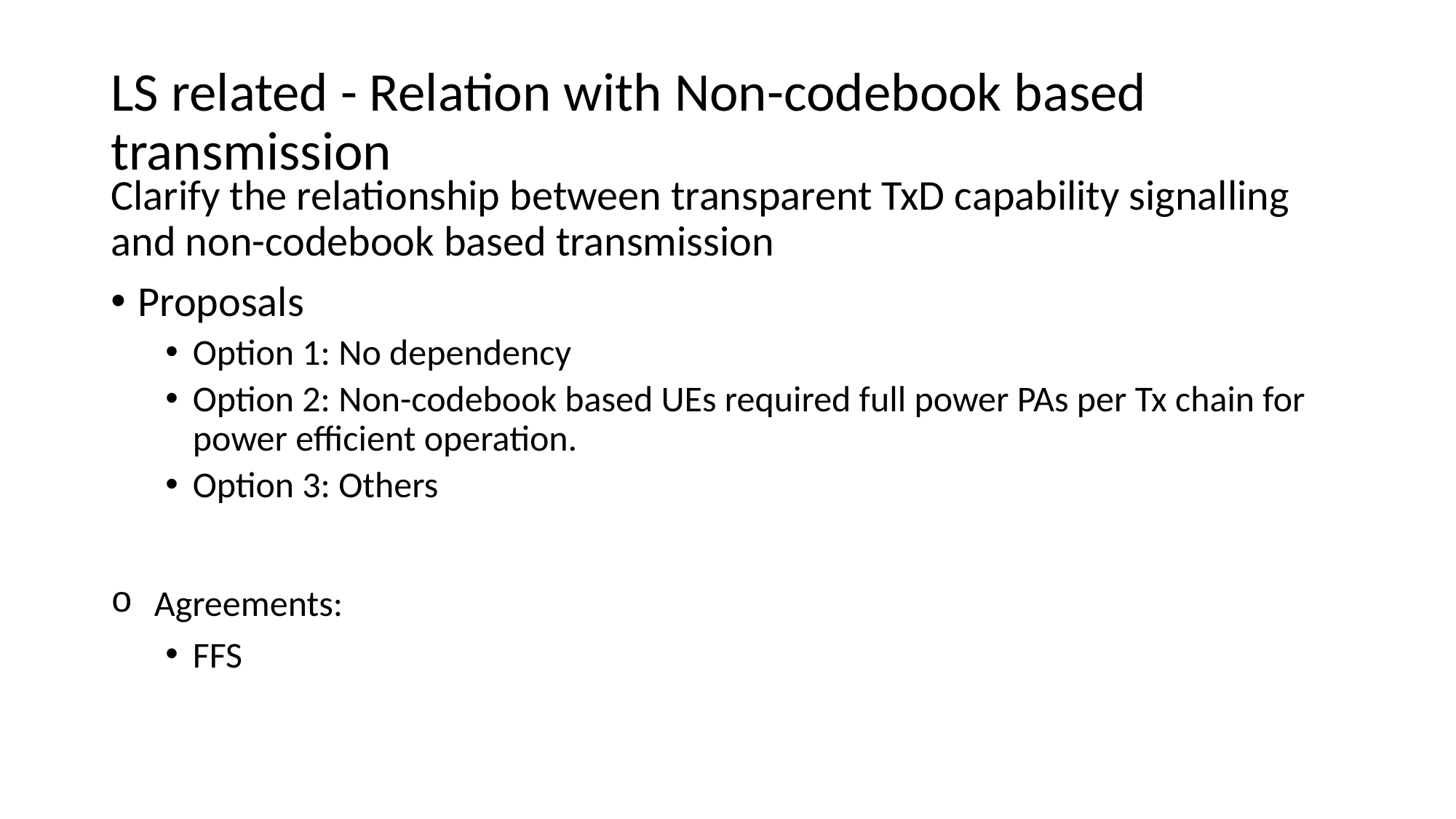

# LS related - Relation with Non-codebook based transmission
Clarify the relationship between transparent TxD capability signalling and non-codebook based transmission
Proposals
Option 1: No dependency
Option 2: Non-codebook based UEs required full power PAs per Tx chain for power efficient operation.
Option 3: Others

Agreements:
FFS